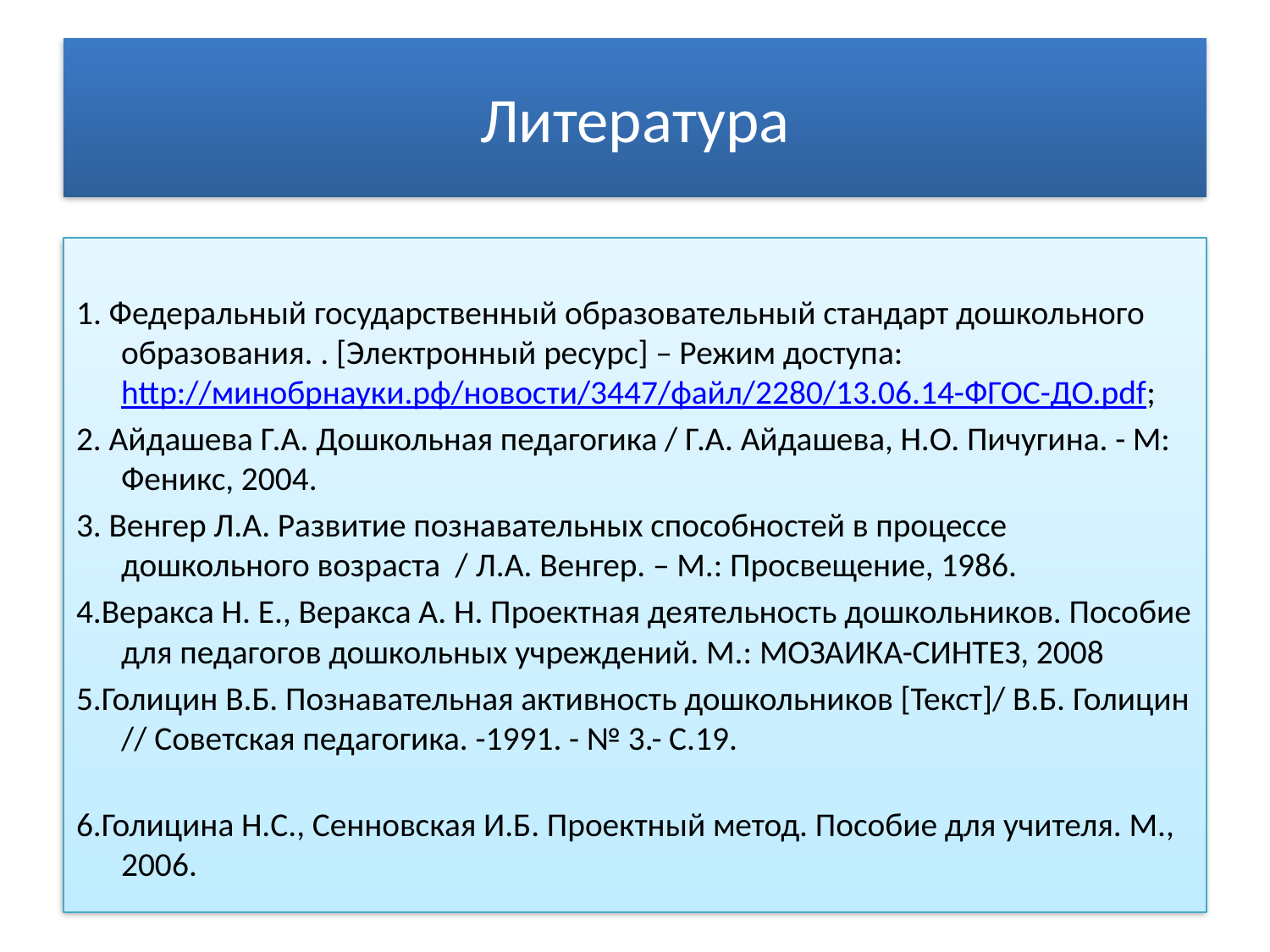

# Литература

1. Федеральный государственный образовательный стандарт дошкольного образования. . [Электронный ресурс] – Режим доступа:   http://минобрнауки.рф/новости/3447/файл/2280/13.06.14-ФГОС-ДО.pdf;
2. Айдашева Г.А. Дошкольная педагогика / Г.А. Айдашева, Н.О. Пичугина. - М: Феникс, 2004.
3. Венгер Л.А. Развитие познавательных способностей в процессе дошкольного возраста  / Л.А. Венгер. – М.: Просвещение, 1986.
4.Веракса Н. Е., Веракса А. Н. Проектная деятельность дошкольников. Пособие для педагогов дошкольных учреждений. М.: МОЗАИКА-СИНТЕЗ, 2008
5.Голицин В.Б. Познавательная активность дошкольников [Текст]/ В.Б. Голицин // Советская педагогика. -1991. - № 3.- С.19.
6.Голицина Н.С., Сенновская И.Б. Проектный метод. Пособие для учителя. М., 2006.